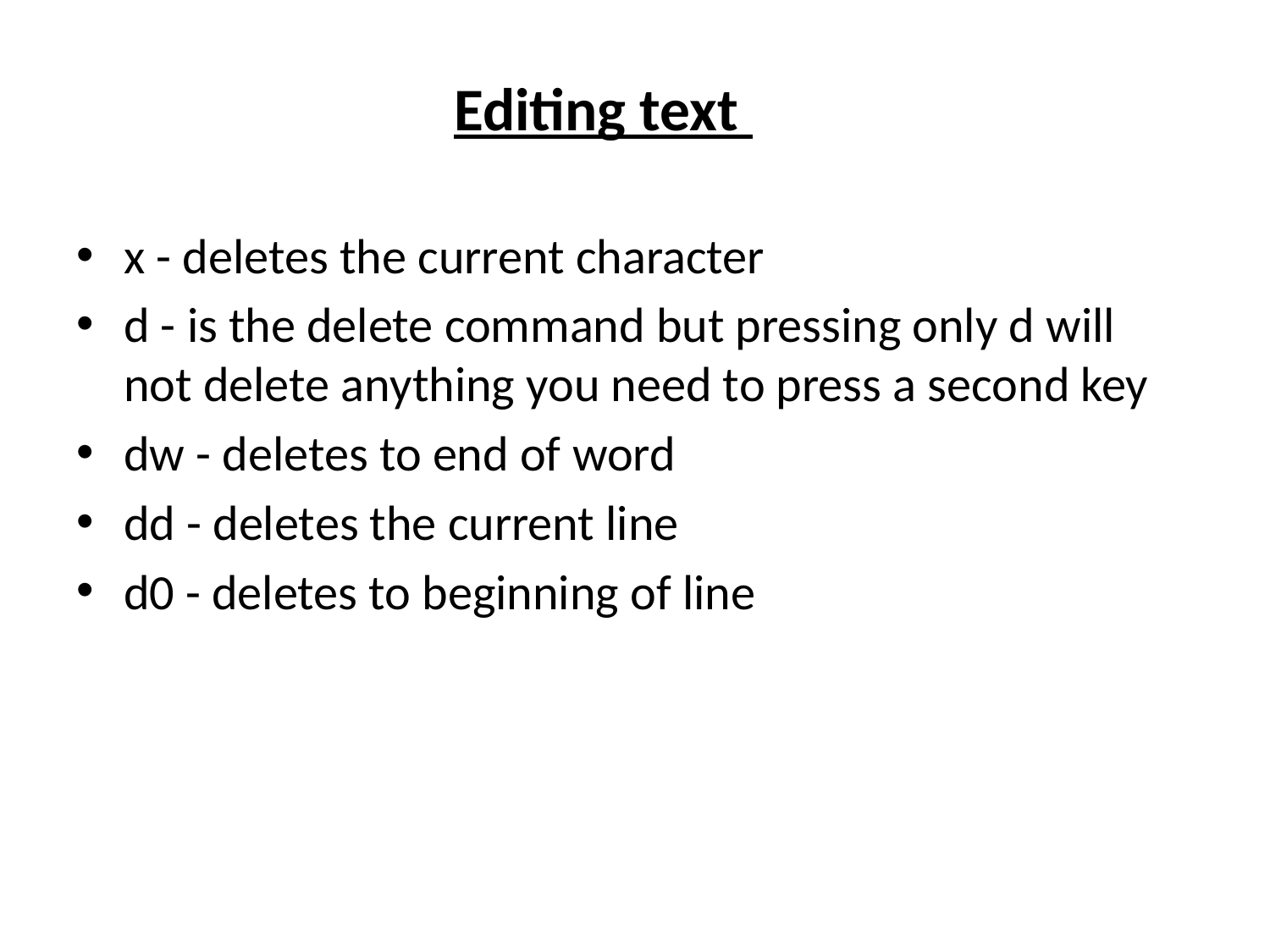

# Editing text
x - deletes the current character
d - is the delete command but pressing only d will not delete anything you need to press a second key
dw - deletes to end of word
dd - deletes the current line
d0 - deletes to beginning of line